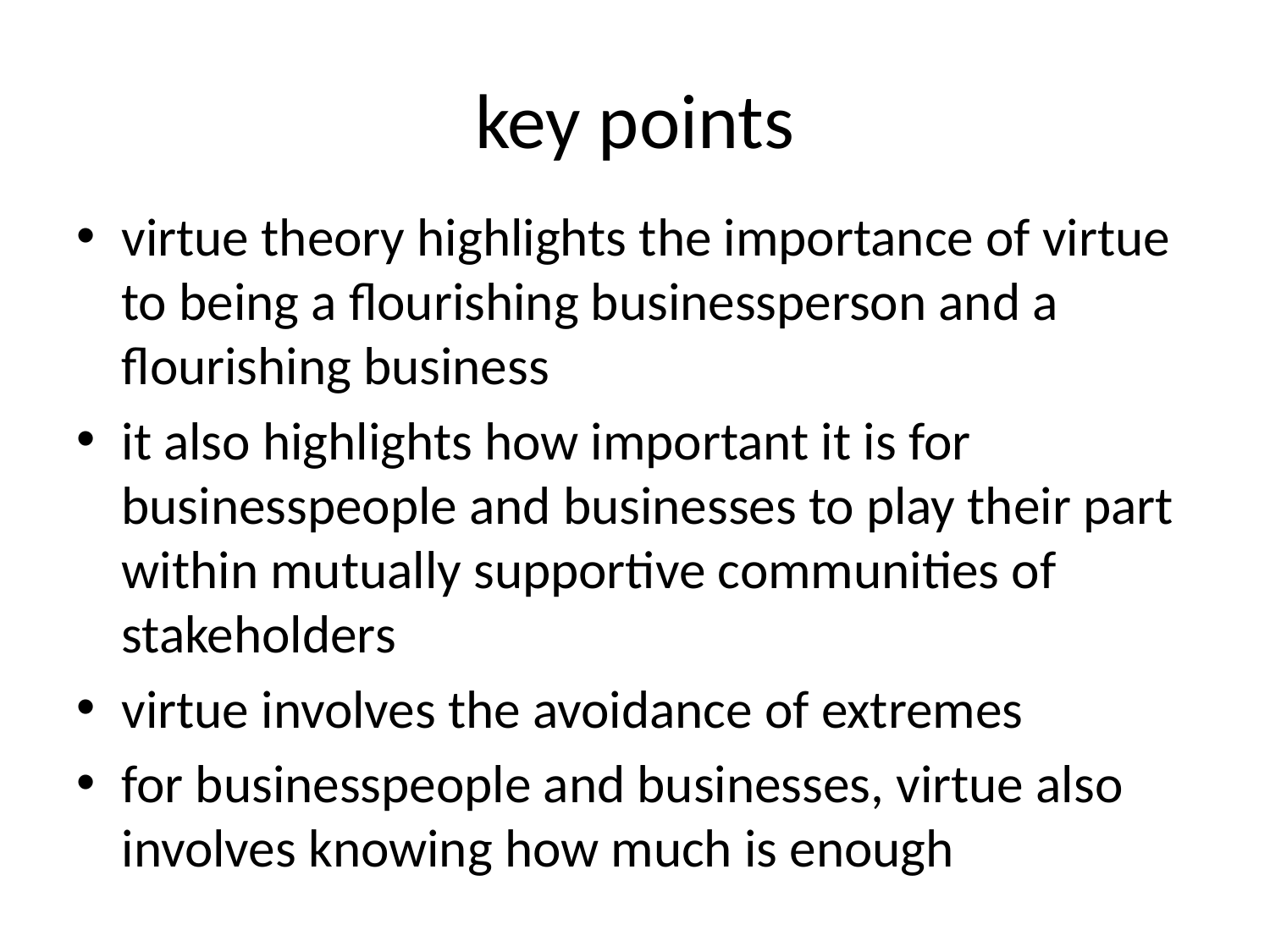

# key points
virtue theory highlights the importance of virtue to being a flourishing businessperson and a flourishing business
it also highlights how important it is for businesspeople and businesses to play their part within mutually supportive communities of stakeholders
virtue involves the avoidance of extremes
for businesspeople and businesses, virtue also involves knowing how much is enough